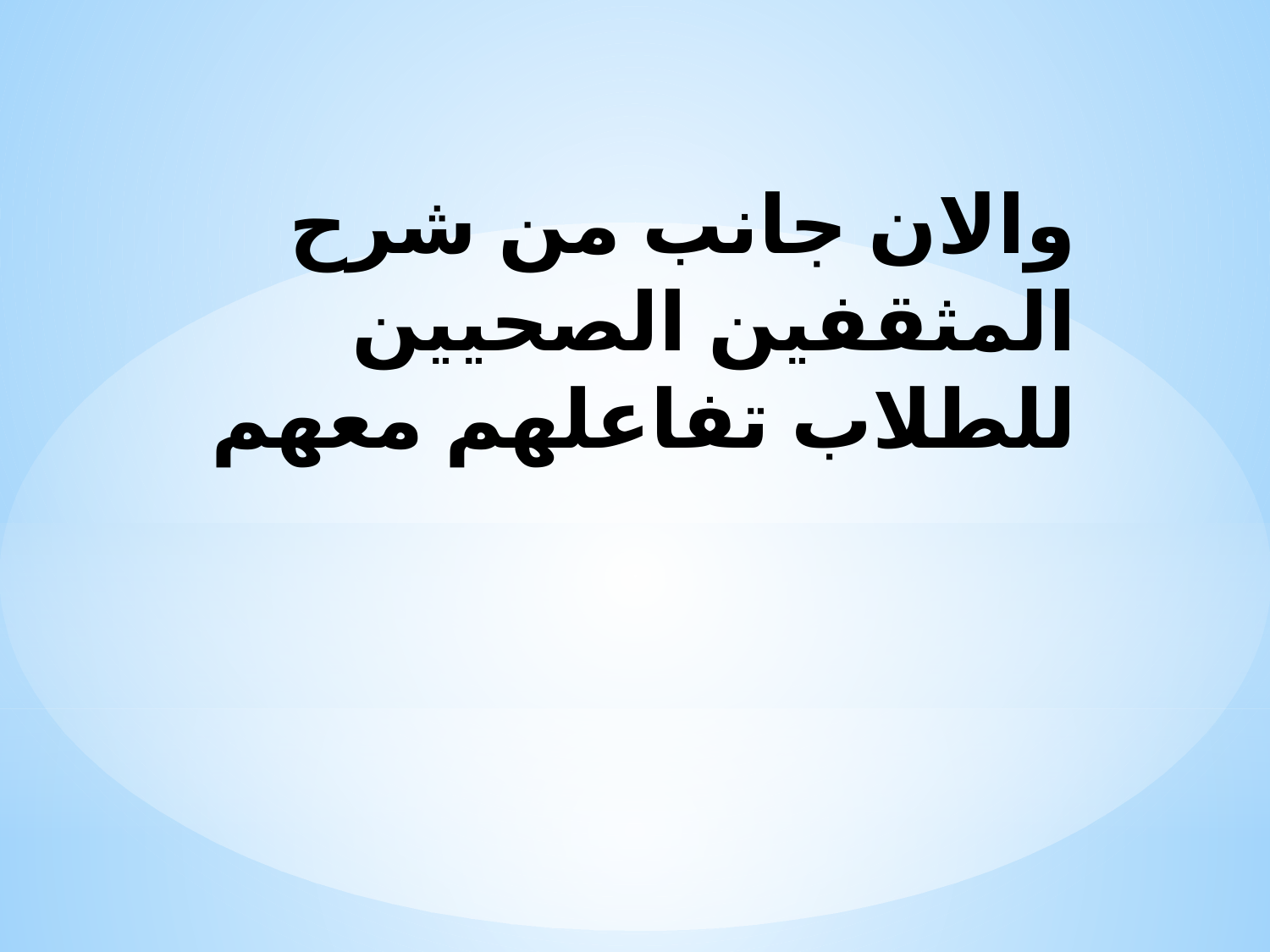

# والان جانب من شرح المثقفين الصحيين للطلاب تفاعلهم معهم